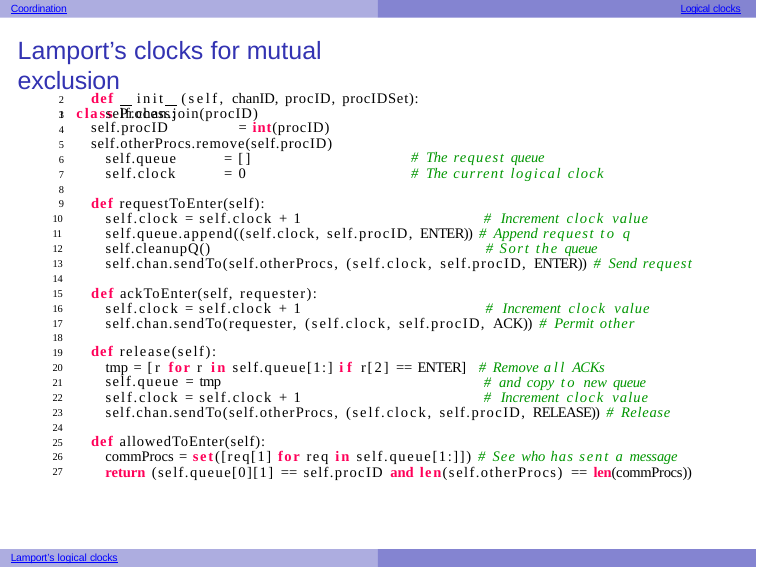

Coordination
Logical clocks
Lamport’s clocks for mutual exclusion
1 class Process:
def   init  (self, chanID, procID, procIDSet): self.chan.join(procID)
self.procID	= int(procID)
self.otherProcs.remove(self.procID)
2
3
4
5
6
7
8
9
10
11
12
13
14
15
16
17
18
19
20
21
22
23
24
25
26
27
self.queue	= []
# The request queue
# The current logical clock
self.clock	= 0
def requestToEnter(self): self.clock = self.clock + 1
# Increment clock value
self.queue.append((self.clock, self.procID, ENTER)) # Append request to q
self.cleanupQ()	# Sort the queue
self.chan.sendTo(self.otherProcs, (self.clock, self.procID, ENTER)) # Send request
def ackToEnter(self, requester):
self.clock = self.clock + 1	# Increment clock value
self.chan.sendTo(requester, (self.clock, self.procID, ACK)) # Permit other
def release(self):
tmp = [r for r in self.queue[1:] if r[2] == ENTER] # Remove all ACKs
self.queue = tmp
self.clock = self.clock + 1
# and copy to new queue # Increment clock value
self.chan.sendTo(self.otherProcs, (self.clock, self.procID, RELEASE)) # Release
def allowedToEnter(self):
commProcs = set([req[1] for req in self.queue[1:]]) # See who has sent a message
return (self.queue[0][1] == self.procID and len(self.otherProcs) == len(commProcs))

Lamport’s logical clocks